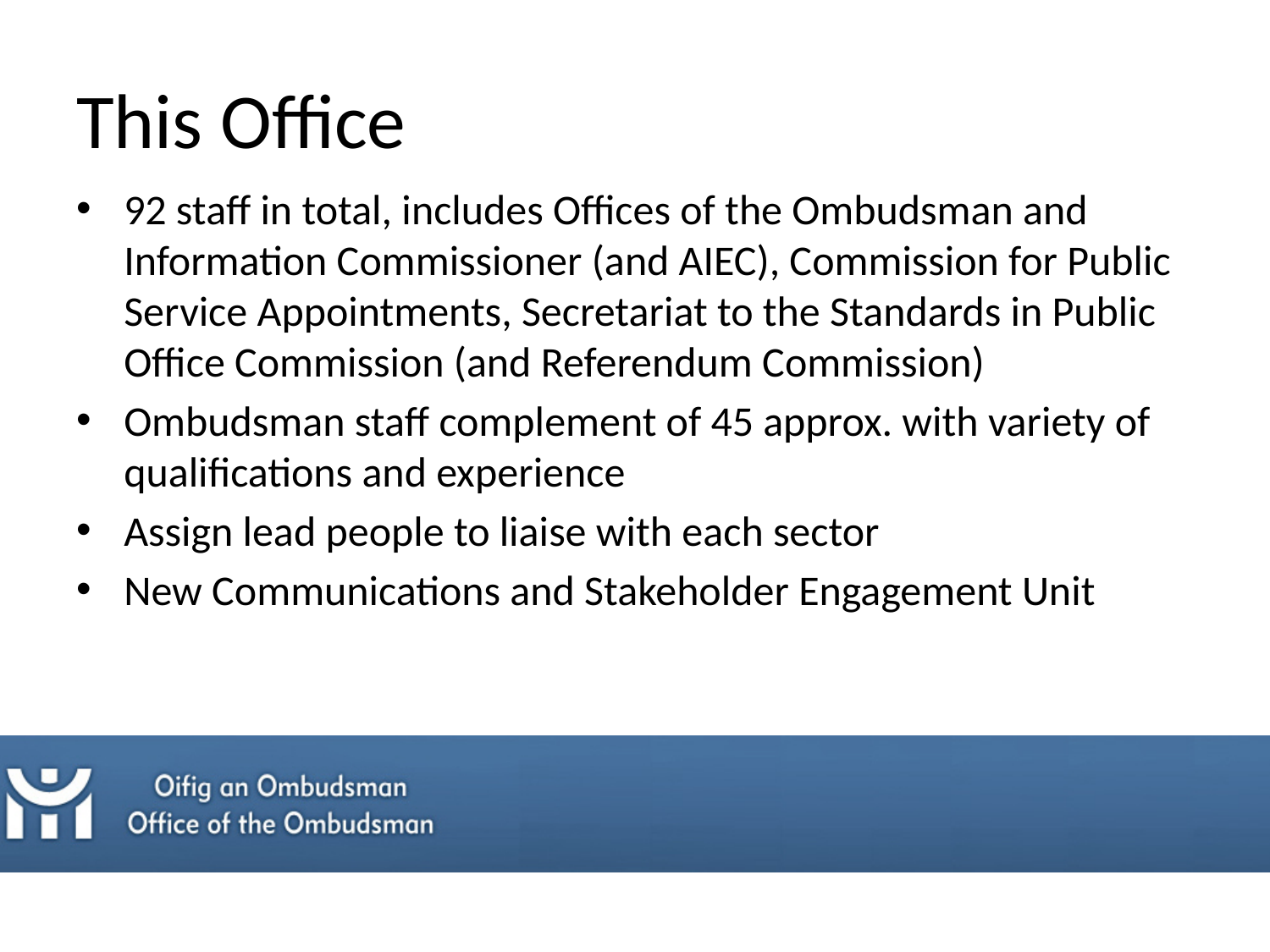

# This Office
92 staff in total, includes Offices of the Ombudsman and Information Commissioner (and AIEC), Commission for Public Service Appointments, Secretariat to the Standards in Public Office Commission (and Referendum Commission)
Ombudsman staff complement of 45 approx. with variety of qualifications and experience
Assign lead people to liaise with each sector
New Communications and Stakeholder Engagement Unit